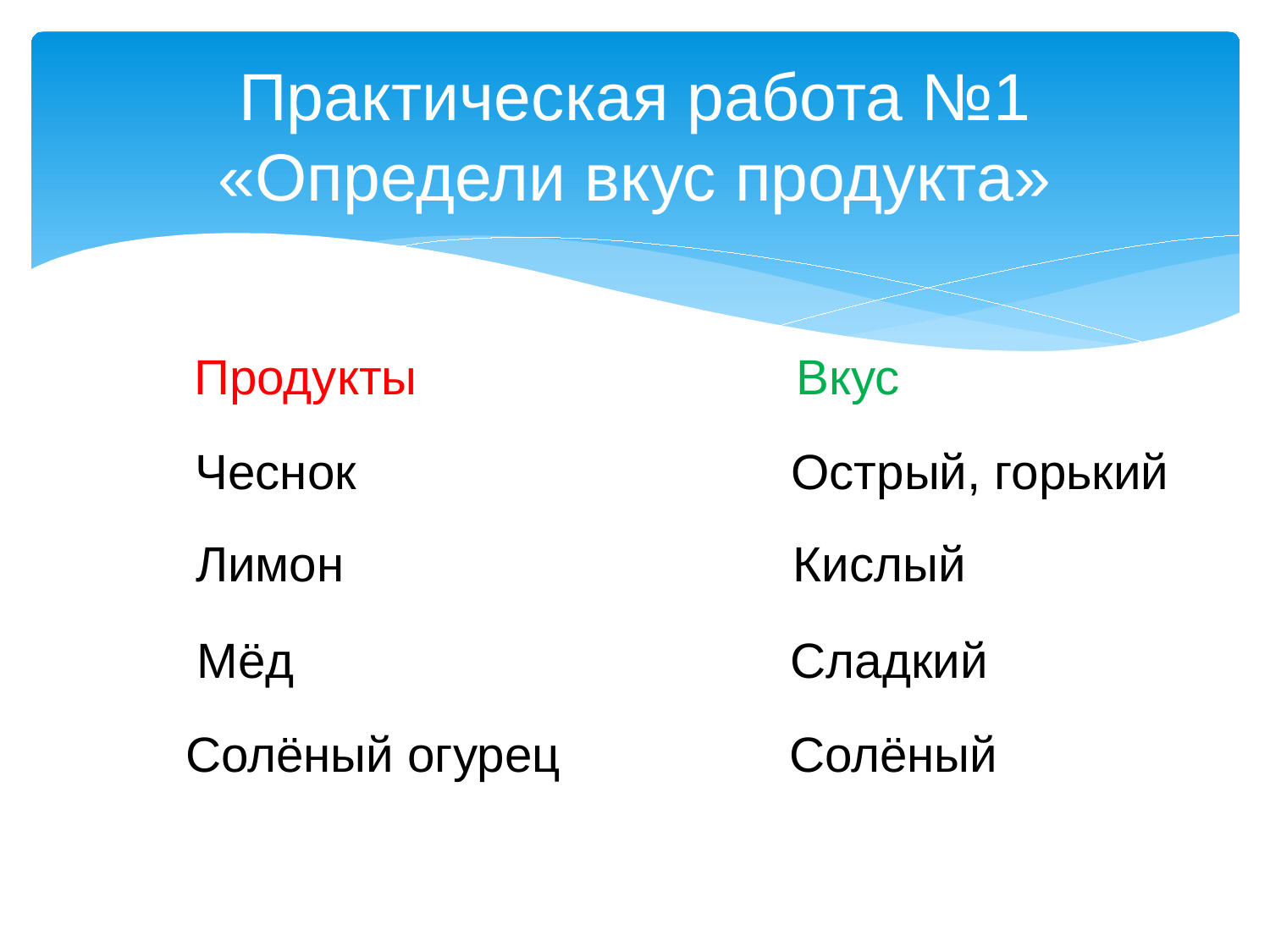

# Практическая работа №1 «Определи вкус продукта»
Продукты
Вкус
Чеснок
Острый, горький
Лимон
Кислый
Мёд
Сладкий
Солёный огурец
Солёный